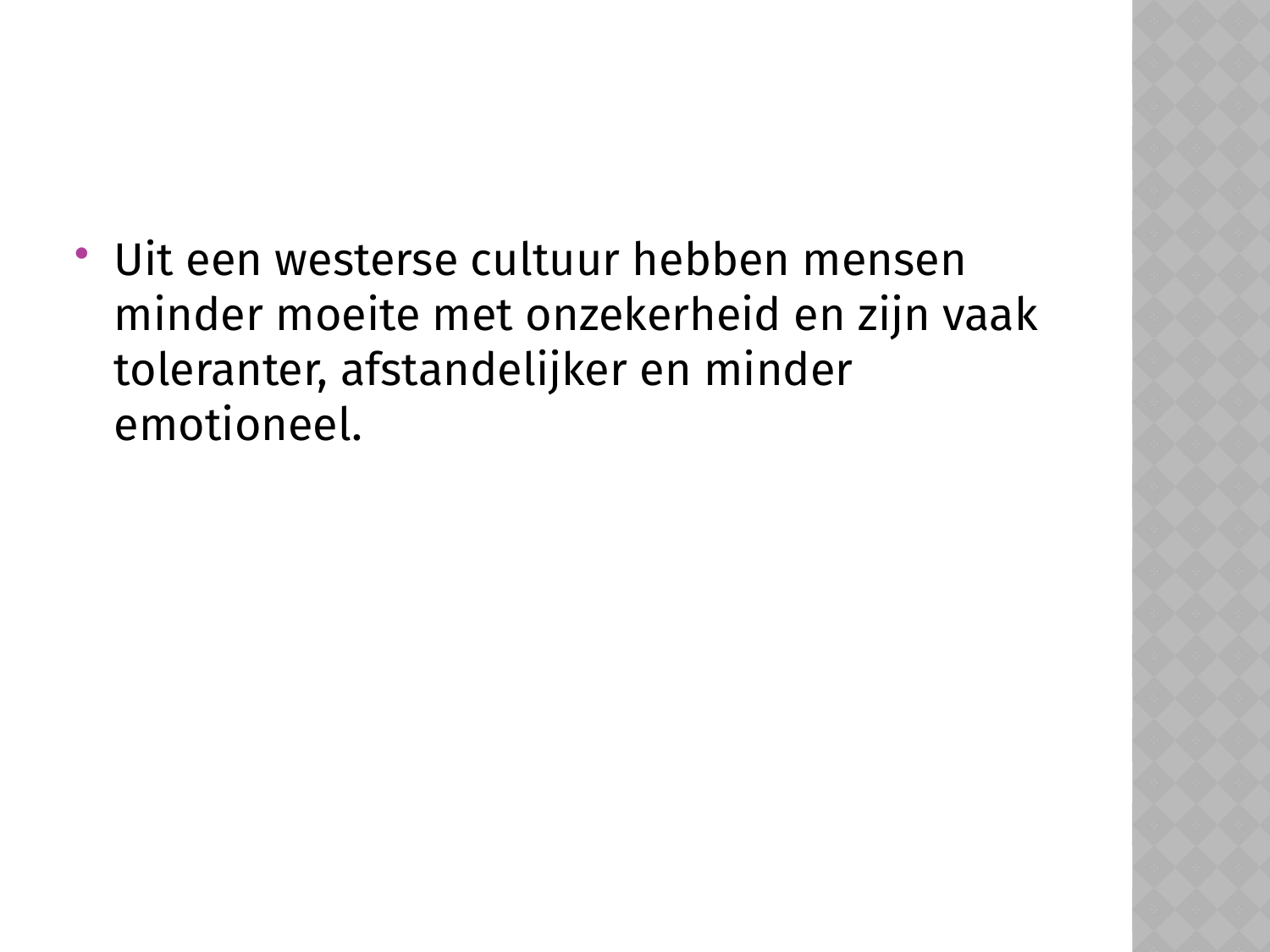

#
Uit een westerse cultuur hebben mensen minder moeite met onzekerheid en zijn vaak toleranter, afstandelijker en minder emotioneel.